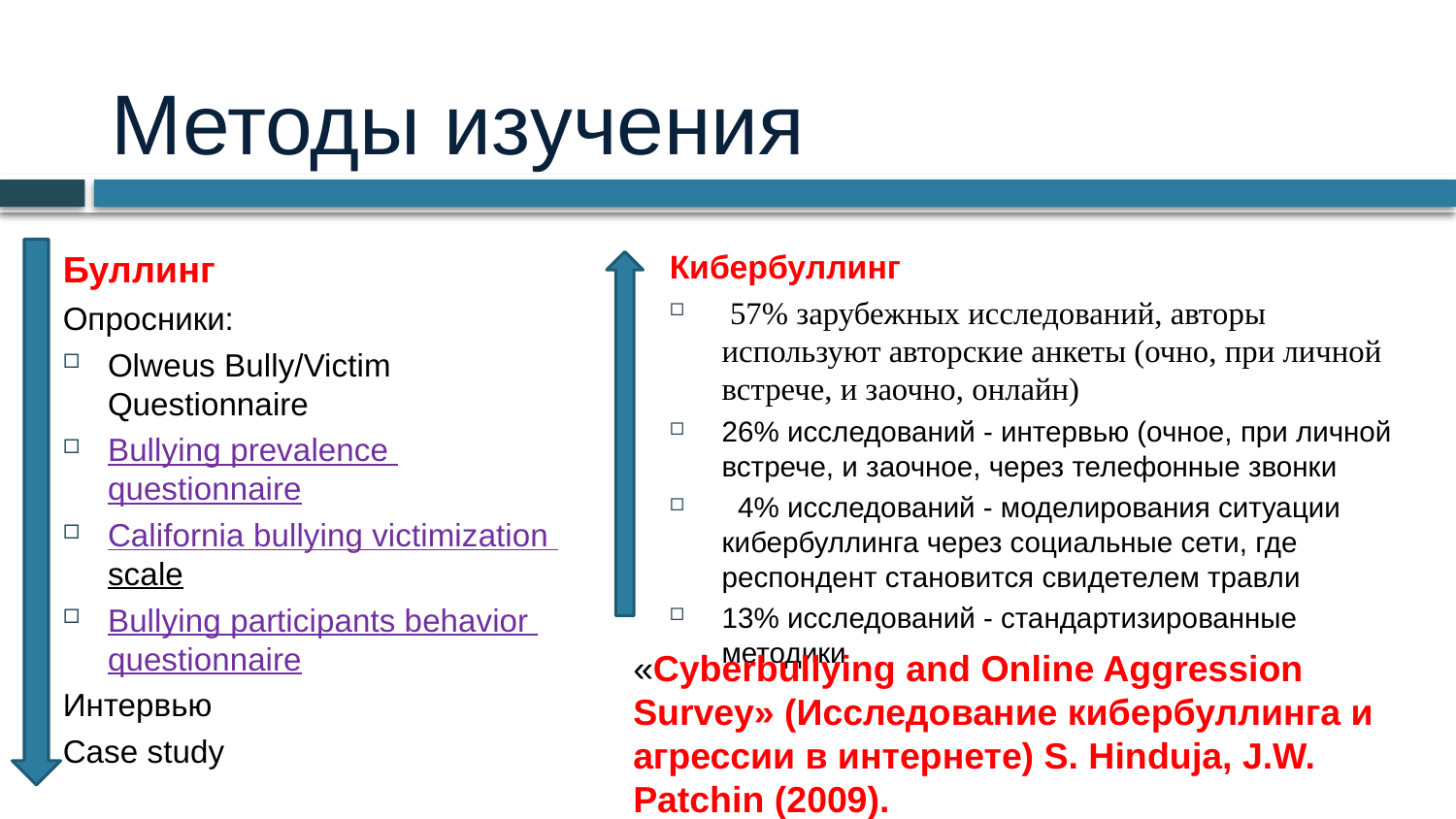

# Методы изучения

Буллинг
Опросники:
Olweus Bully/Victim Questionnaire
Bullying prevalence questionnaire
California bullying victimization scale
Bullying participants behavior questionnaire
Интервью
Case study
Кибербуллинг
 57% зарубежных исследований, авторы используют авторские анкеты (очно, при личной встрече, и заочно, онлайн)
26% исследований - интервью (очное, при личной встрече, и заочное, через телефонные звонки
  4% исследований - моделирования ситуации кибербуллинга через социальные сети, где респондент становится свидетелем травли
13% исследований - стандартизированные методики

«Cyberbullying and Online Aggression Survey» (Исследование кибербуллинга и агрессии в интернете) S. Hinduja, J.W. Patchin (2009).